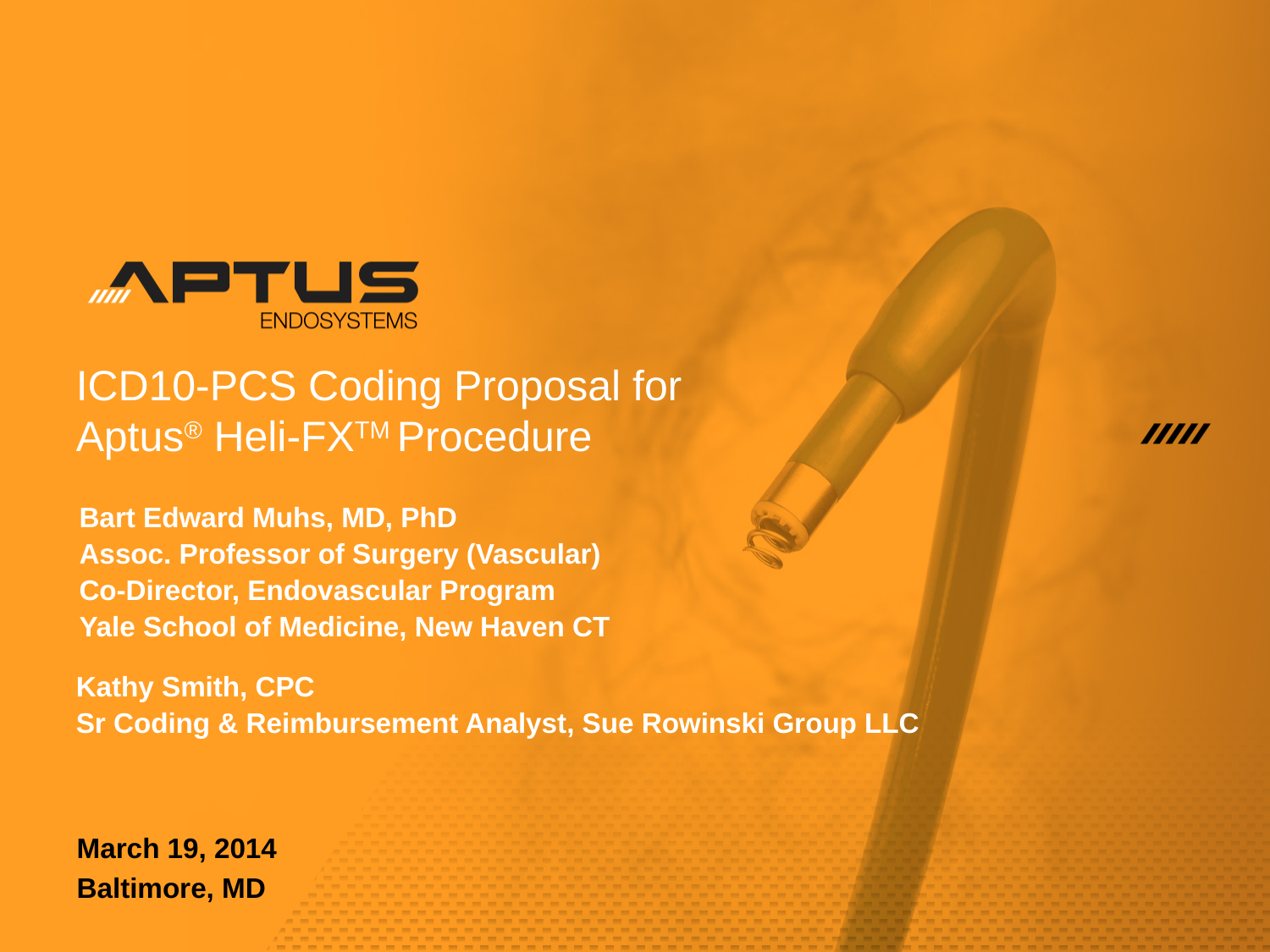

# ICD10-PCS Coding Proposal for Aptus® Heli-FXTM Procedure
Bart Edward Muhs, MD, PhD
Assoc. Professor of Surgery (Vascular)
Co-Director, Endovascular Program
Yale School of Medicine, New Haven CT
Kathy Smith, CPC
Sr Coding & Reimbursement Analyst, Sue Rowinski Group LLC
March 19, 2014
Baltimore, MD